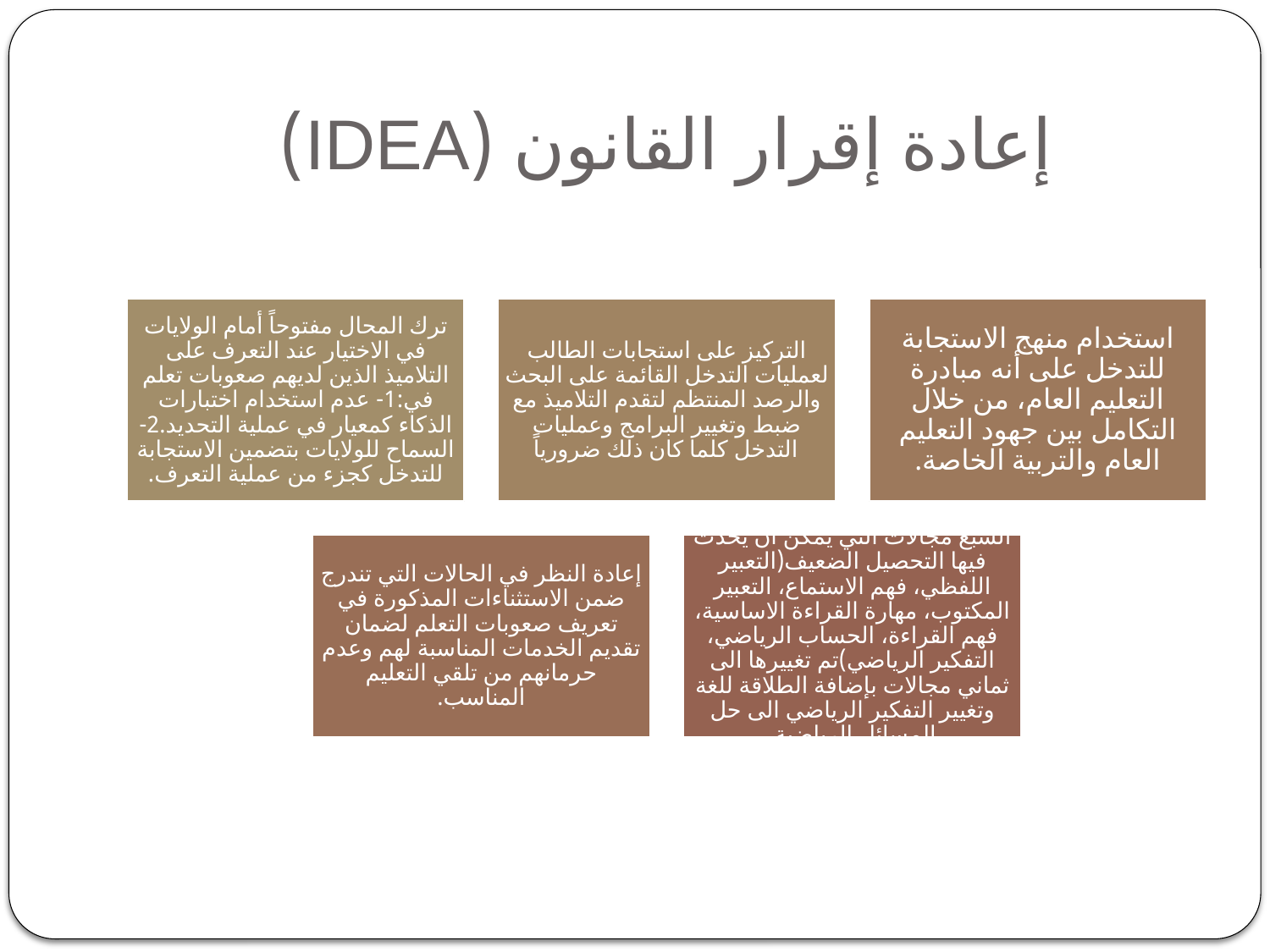

# إعادة إقرار القانون (IDEA)
ترك المحال مفتوحاً أمام الولايات في الاختيار عند التعرف على التلاميذ الذين لديهم صعوبات تعلم في:1- عدم استخدام اختبارات الذكاء كمعيار في عملية التحديد.2- السماح للولايات بتضمين الاستجابة للتدخل كجزء من عملية التعرف.
التركيز على استجابات الطالب لعمليات التدخل القائمة على البحث والرصد المنتظم لتقدم التلاميذ مع ضبط وتغيير البرامج وعمليات التدخل كلما كان ذلك ضرورياً
استخدام منهج الاستجابة للتدخل على أنه مبادرة التعليم العام، من خلال التكامل بين جهود التعليم العام والتربية الخاصة.
إعادة النظر في الحالات التي تندرج ضمن الاستثناءات المذكورة في تعريف صعوبات التعلم لضمان تقديم الخدمات المناسبة لهم وعدم حرمانهم من تلقي التعليم المناسب.
السبع مجالات التي يمكن أن يحدث فيها التحصيل الضعيف(التعبير اللفظي، فهم الاستماع، التعبير المكتوب، مهارة القراءة الاساسية، فهم القراءة، الحساب الرياضي، التفكير الرياضي)تم تغييرها الى ثماني مجالات بإضافة الطلاقة للغة وتغيير التفكير الرياضي الى حل المسائل الرياضية.